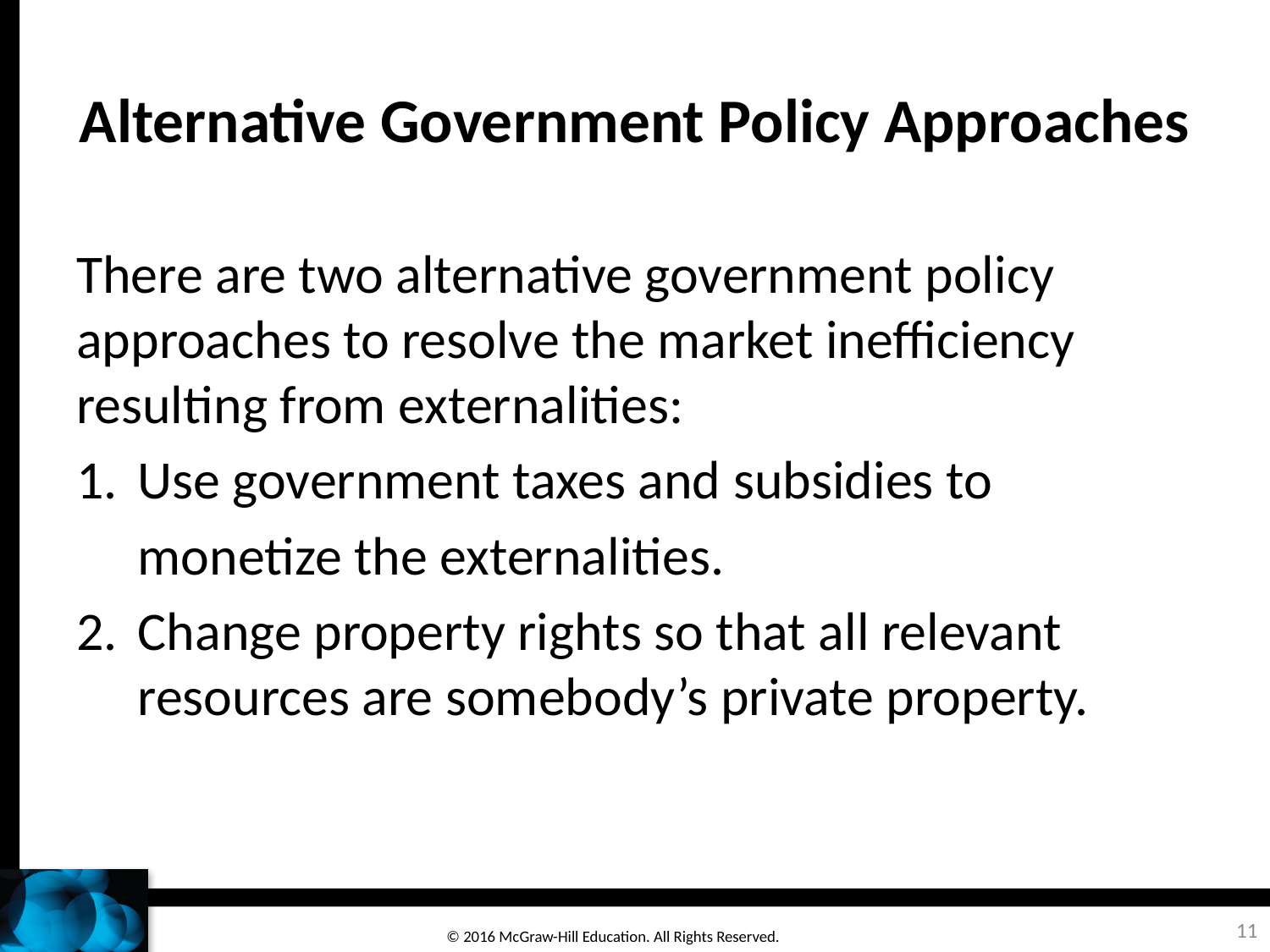

# Alternative Government Policy Approaches
There are two alternative government policy approaches to resolve the market inefficiency resulting from externalities:
Use government taxes and subsidies to
     monetize the externalities.
2.	Change property rights so that all relevant resources are somebody’s private property.

11
© 2016 McGraw-Hill Education. All Rights Reserved.